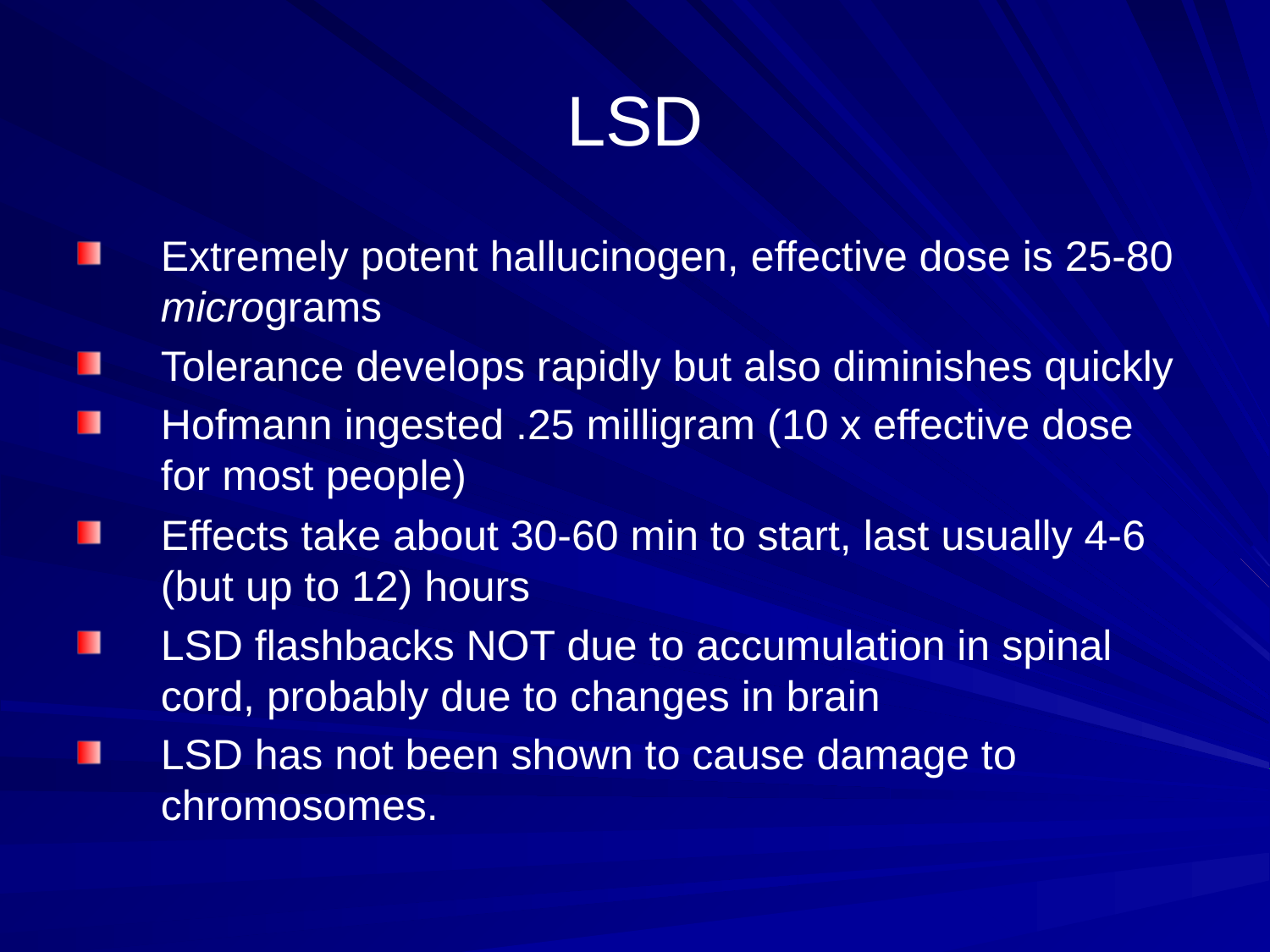

# LSD
Extremely potent hallucinogen, effective dose is 25-80 micrograms
Tolerance develops rapidly but also diminishes quickly
Hofmann ingested .25 milligram (10 x effective dose for most people)
Effects take about 30-60 min to start, last usually 4-6 (but up to 12) hours
LSD flashbacks NOT due to accumulation in spinal cord, probably due to changes in brain
LSD has not been shown to cause damage to chromosomes.